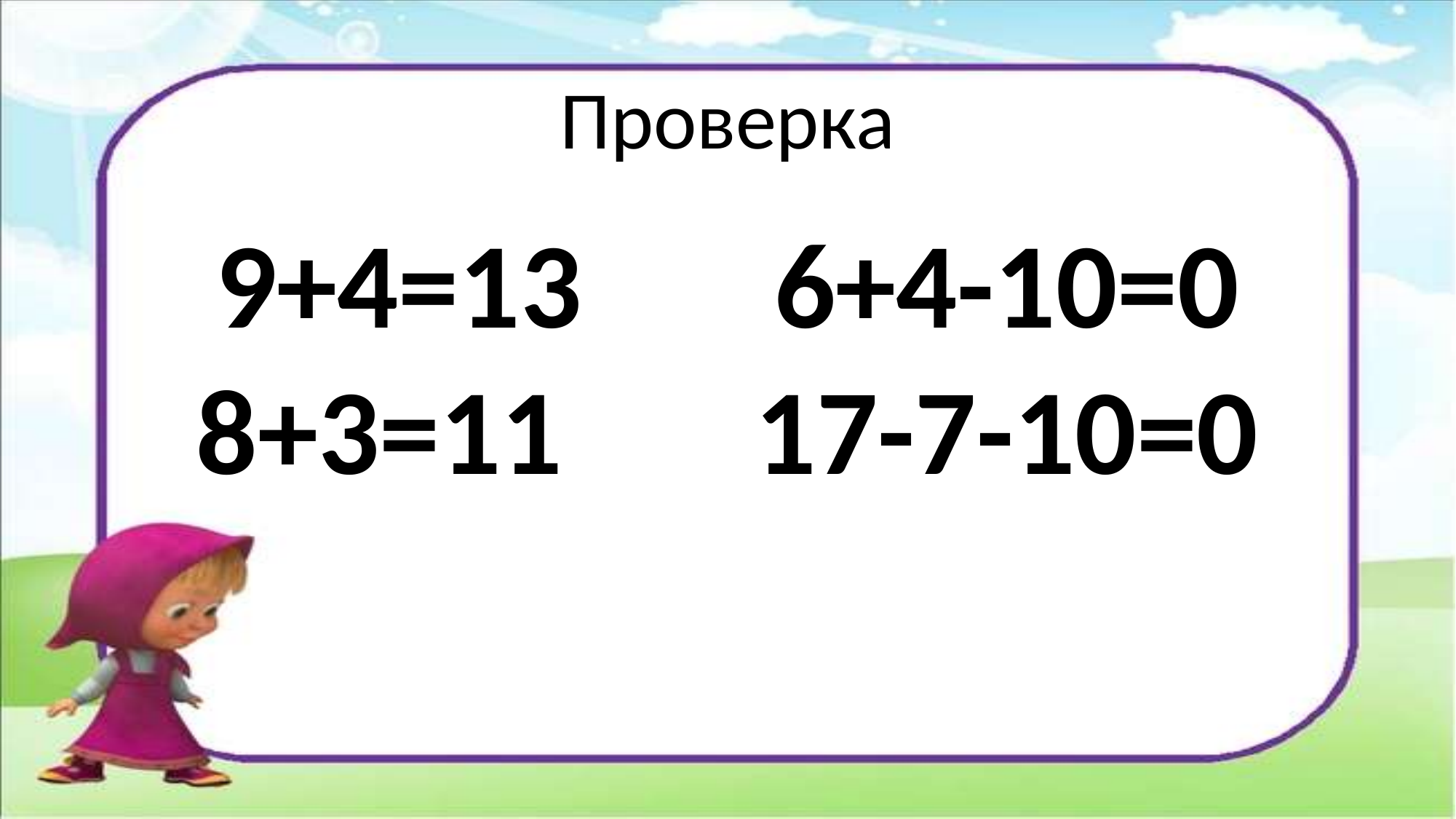

# Проверка
9+4=13       6+4-10=0
8+3=11       17-7-10=0